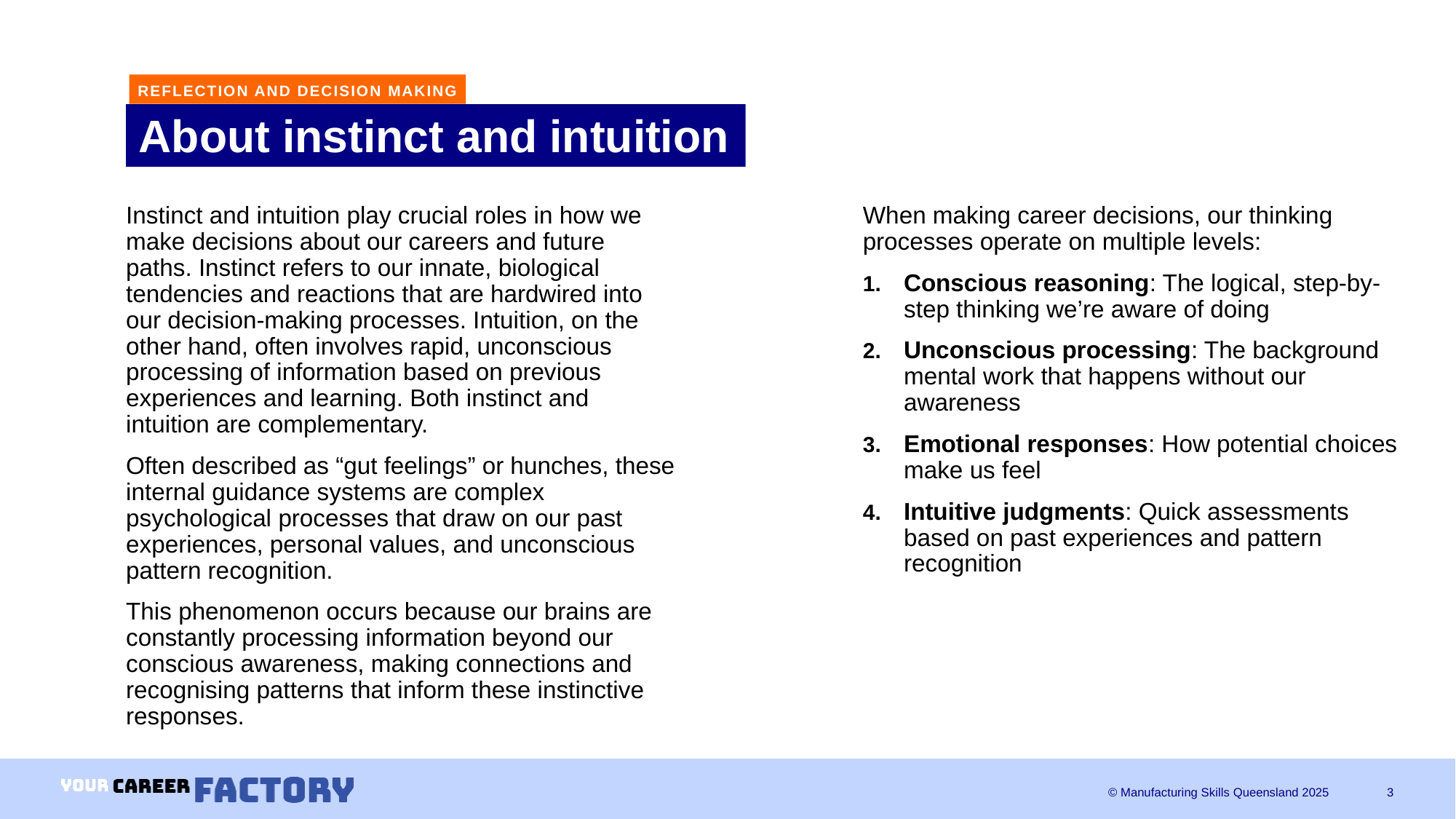

REFLECTION AND DECISION MAKING
# About instinct and intuition
Instinct and intuition play crucial roles in how we make decisions about our careers and future paths. Instinct refers to our innate, biological tendencies and reactions that are hardwired into our decision-making processes. Intuition, on the other hand, often involves rapid, unconscious processing of information based on previous experiences and learning. Both instinct and intuition are complementary.
Often described as “gut feelings” or hunches, these internal guidance systems are complex psychological processes that draw on our past experiences, personal values, and unconscious pattern recognition.
This phenomenon occurs because our brains are constantly processing information beyond our conscious awareness, making connections and recognising patterns that inform these instinctive responses.
When making career decisions, our thinking processes operate on multiple levels:
Conscious reasoning: The logical, step-by-step thinking we’re aware of doing
Unconscious processing: The background mental work that happens without our awareness
Emotional responses: How potential choices make us feel
Intuitive judgments: Quick assessments based on past experiences and pattern recognition